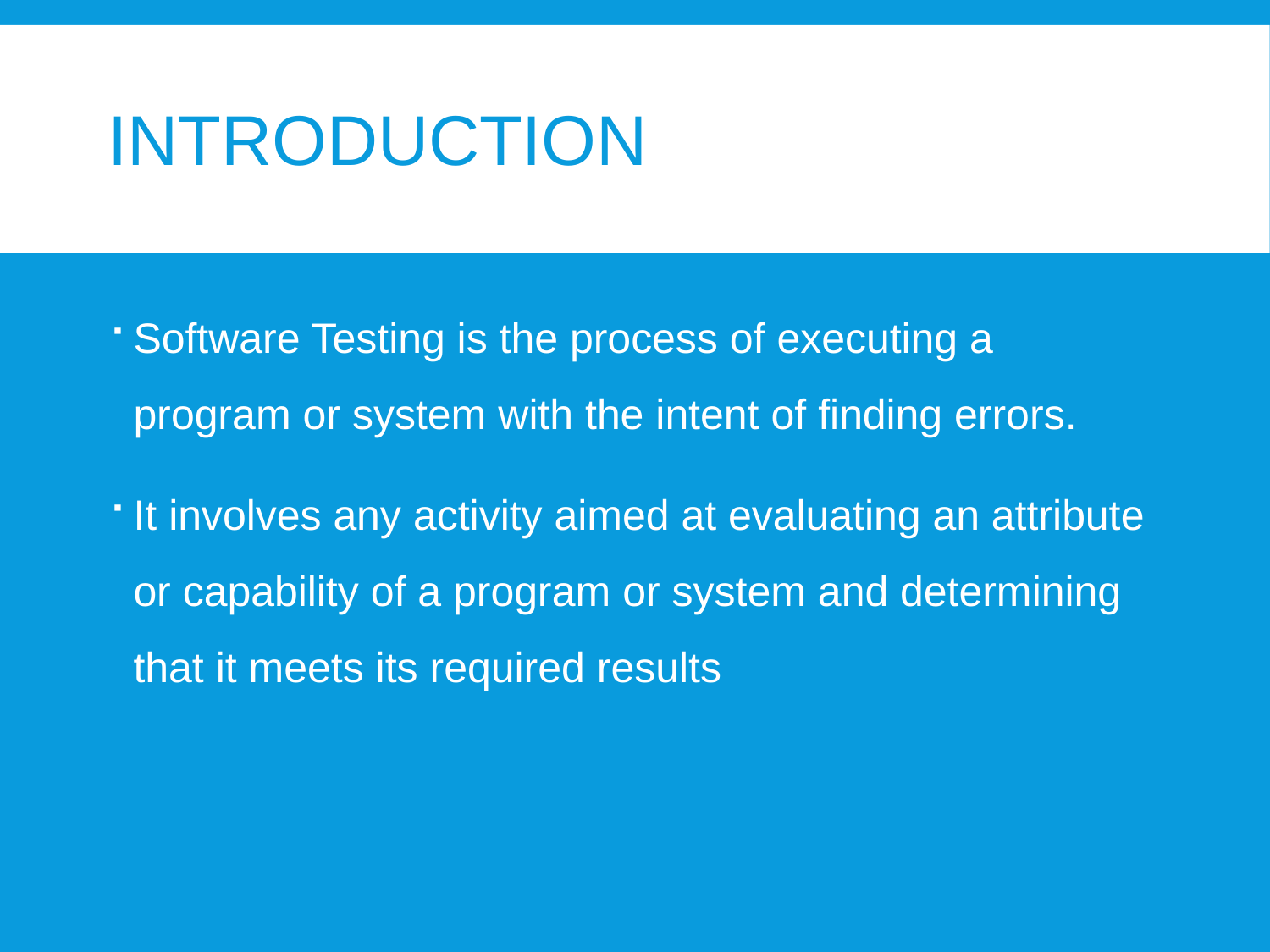

# Introduction
Software Testing is the process of executing a program or system with the intent of finding errors.
It involves any activity aimed at evaluating an attribute or capability of a program or system and determining that it meets its required results